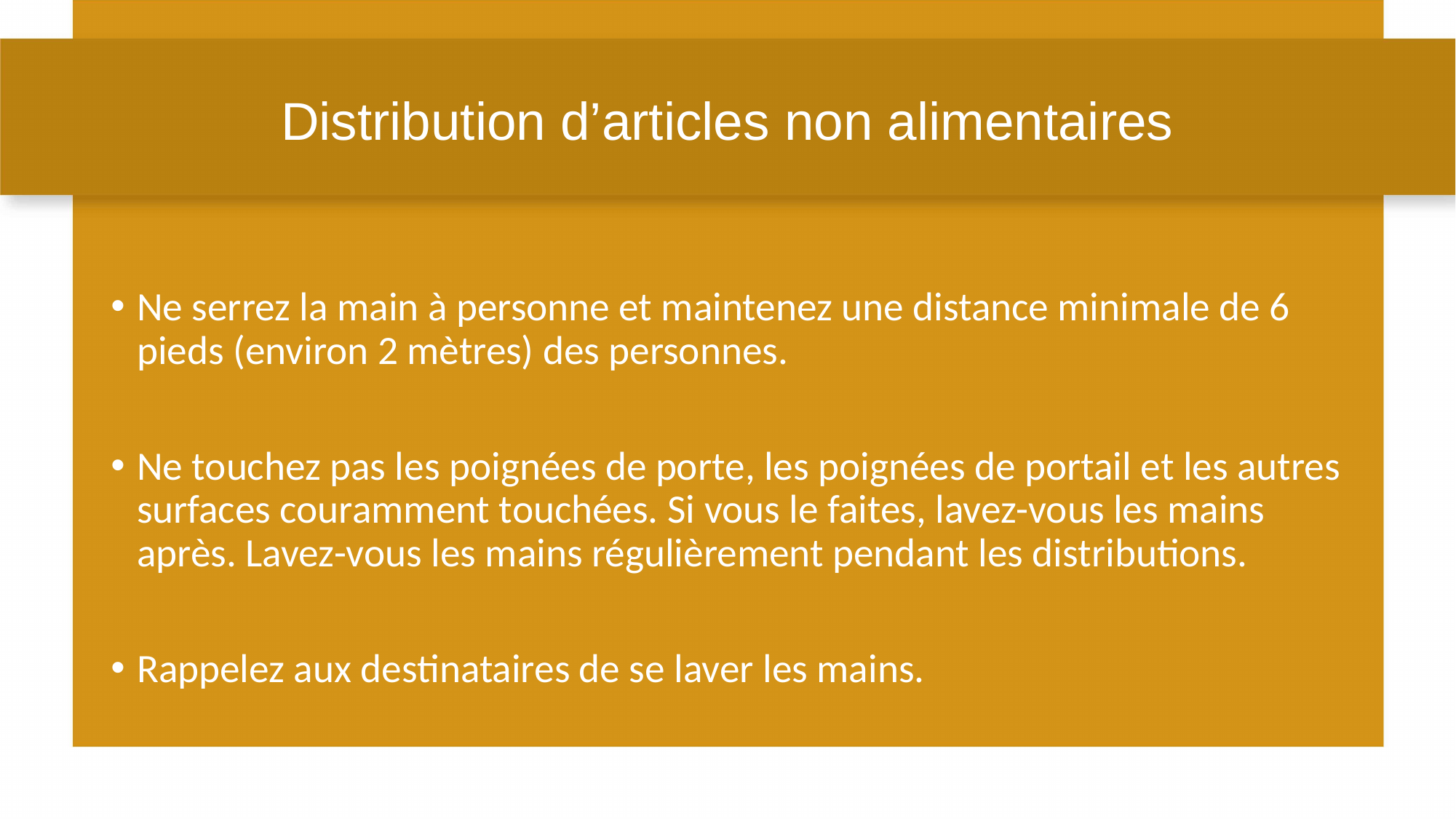

# Distribution d’articles non alimentaires

Ne serrez la main à personne et maintenez une distance minimale de 6 pieds (environ 2 mètres) des personnes.

Ne touchez pas les poignées de porte, les poignées de portail et les autres surfaces couramment touchées. Si vous le faites, lavez-vous les mains après. Lavez-vous les mains régulièrement pendant les distributions.

Rappelez aux destinataires de se laver les mains.